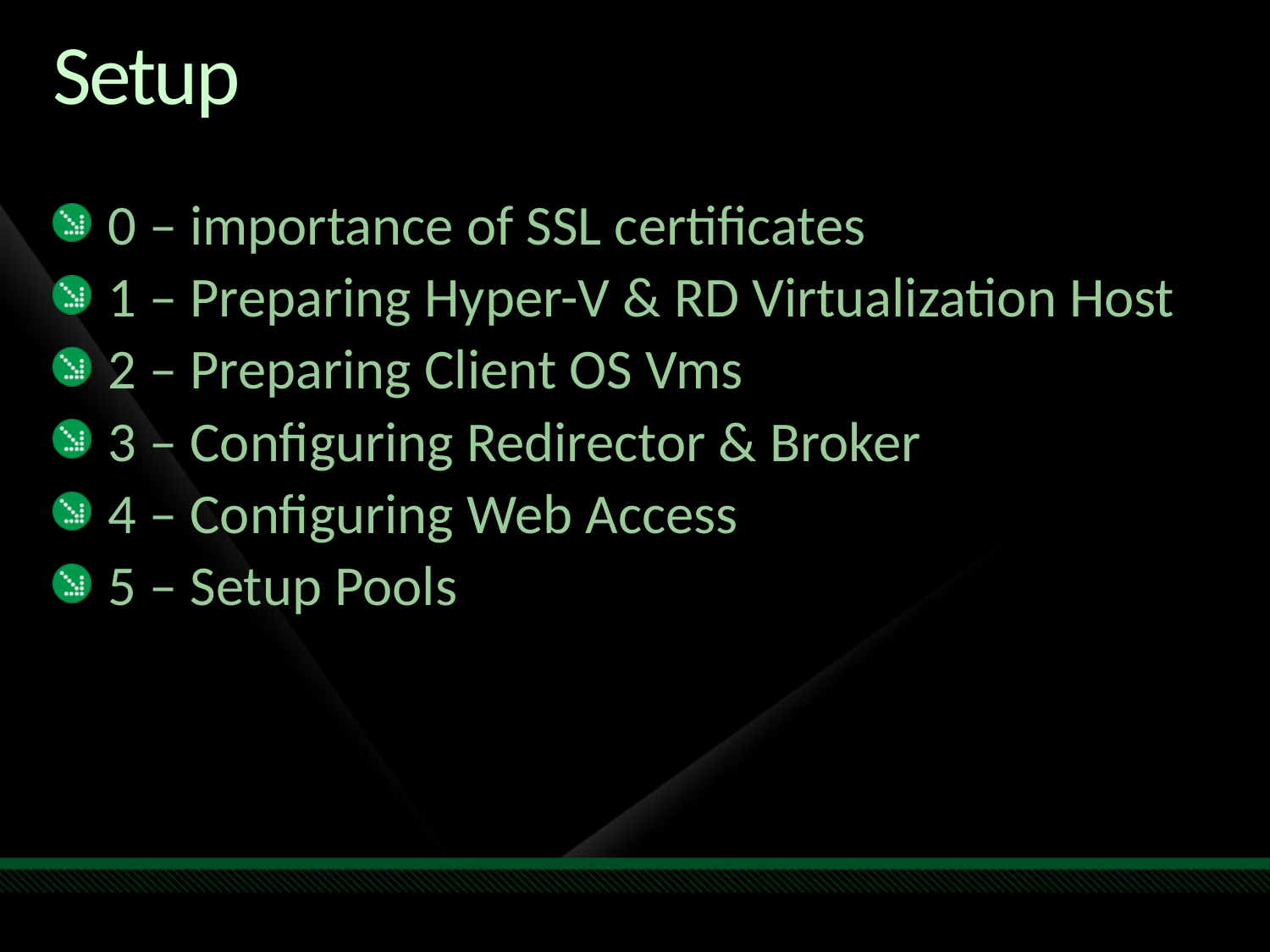

# Setup
0 – importance of SSL certificates
1 – Preparing Hyper-V & RD Virtualization Host
2 – Preparing Client OS Vms
3 – Configuring Redirector & Broker
4 – Configuring Web Access
5 – Setup Pools